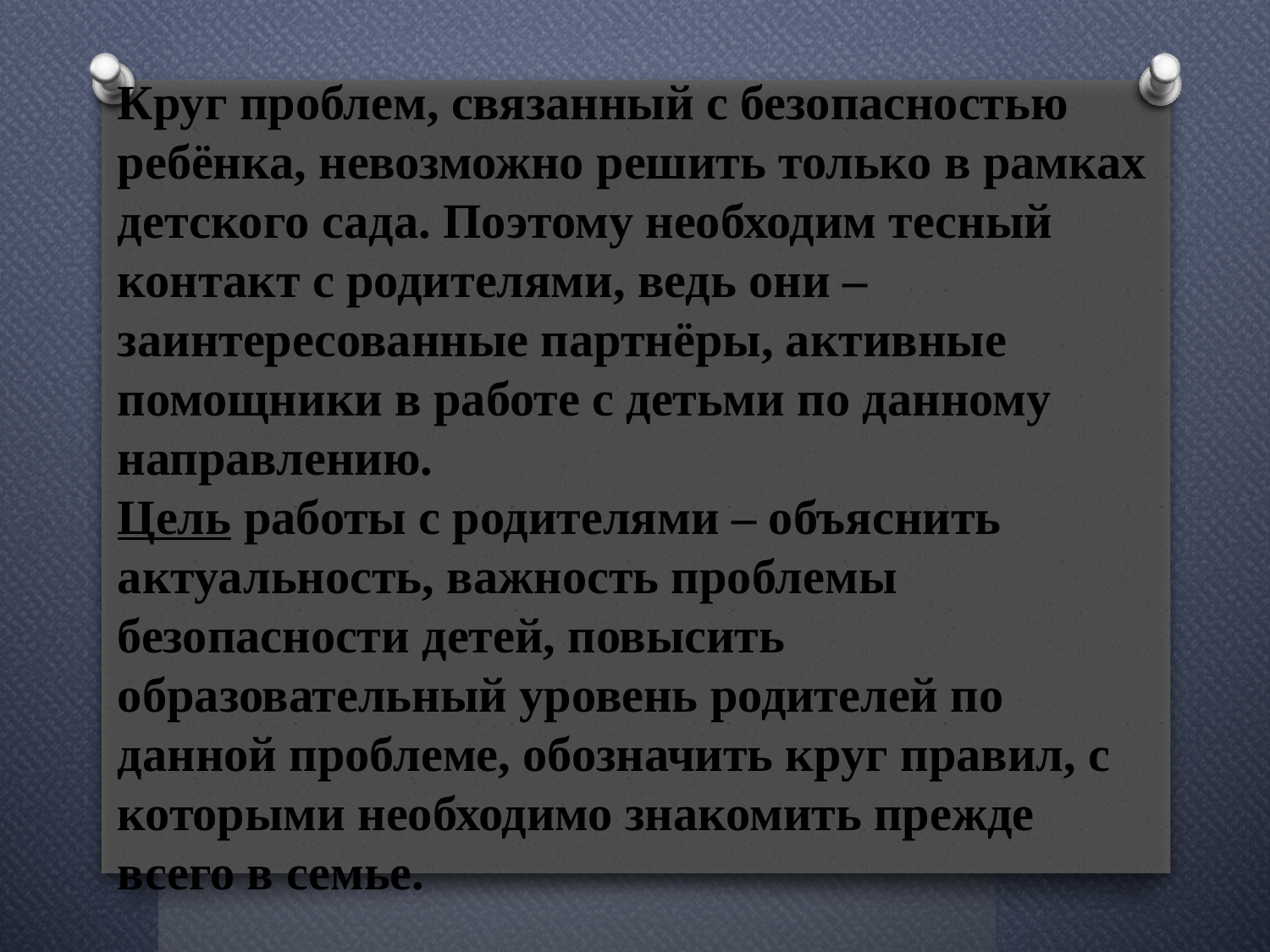

# Круг проблем, связанный с безопасностью ребёнка, невозможно решить только в рамках детского сада. Поэтому необходим тесный контакт с родителями, ведь они – заинтересованные партнёры, активные помощники в работе с детьми по данному направлению. Цель работы с родителями – объяснить актуальность, важность проблемы безопасности детей, повысить образовательный уровень родителей по данной проблеме, обозначить круг правил, с которыми необходимо знакомить прежде всего в семье.